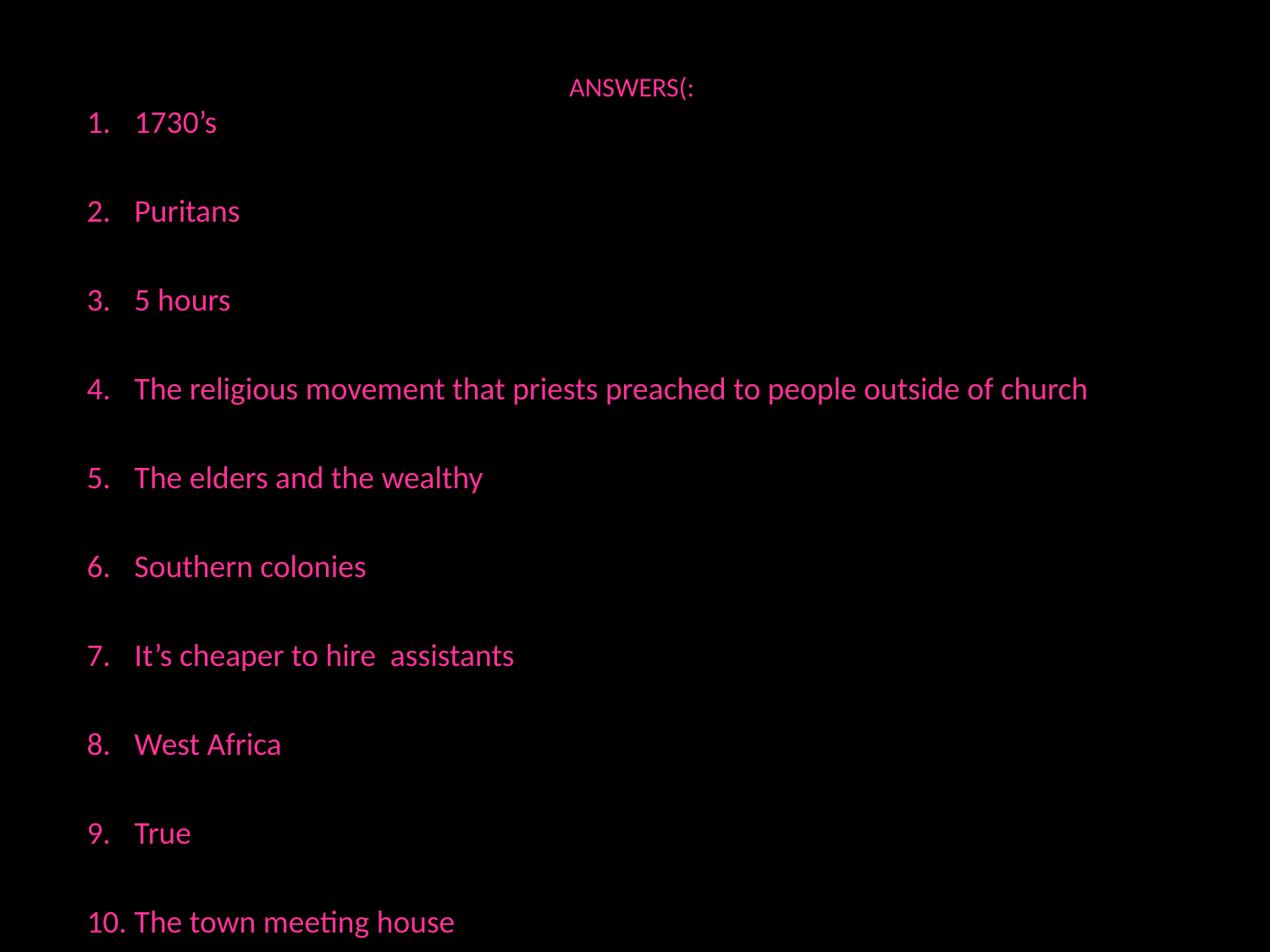

# ANSWERS(:
1730’s

Puritans

5 hours

The religious movement that priests preached to people outside of church

The elders and the wealthy

Southern colonies

It’s cheaper to hire  assistants

West Africa

True

The town meeting house